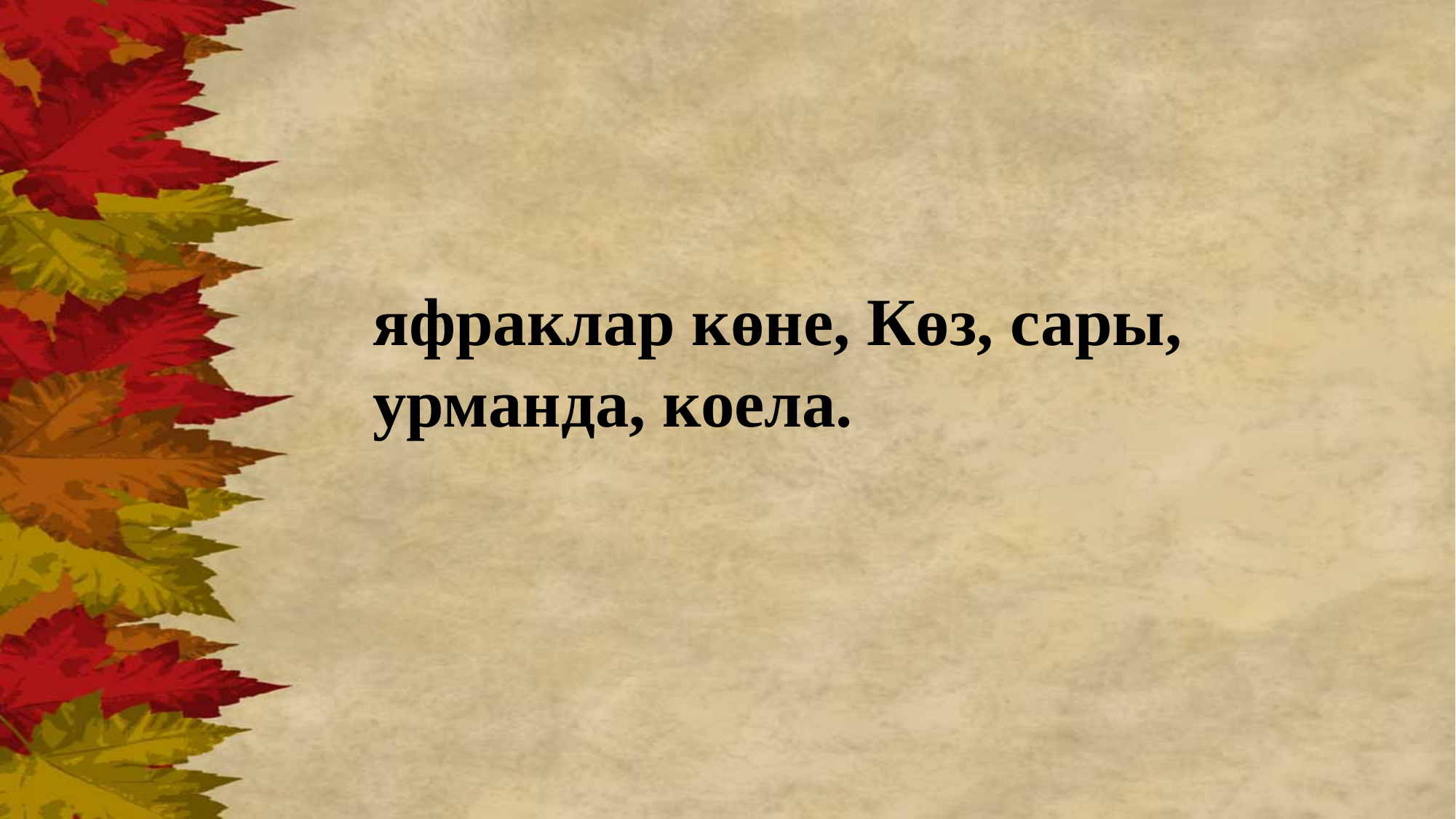

# яфраклар көне, Көз, сары, урманда, коела.